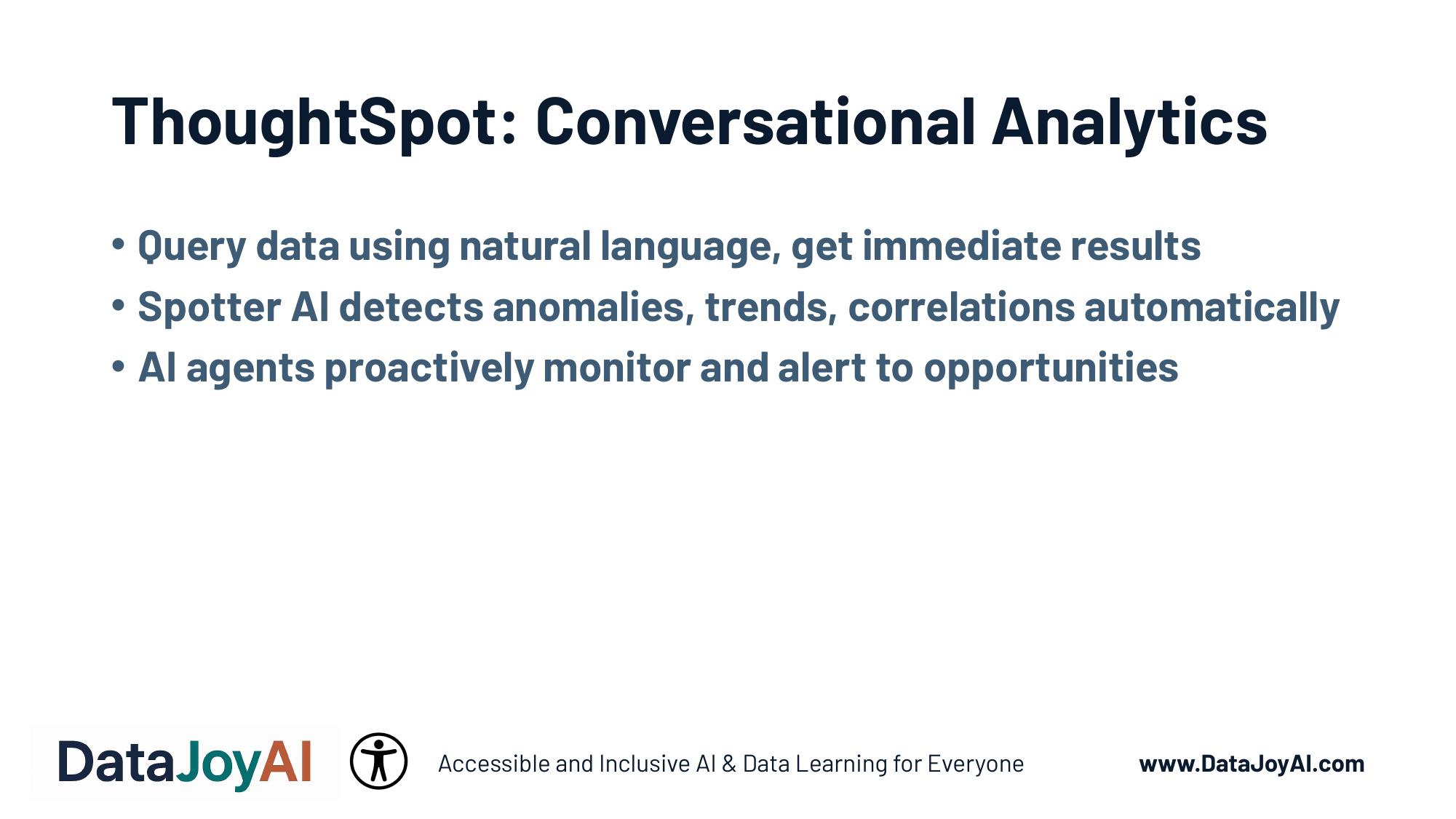

# ThoughtSpot: Conversational Analytics
Query data using natural language, get immediate results
Spotter AI detects anomalies, trends, correlations automatically
AI agents proactively monitor and alert to opportunities